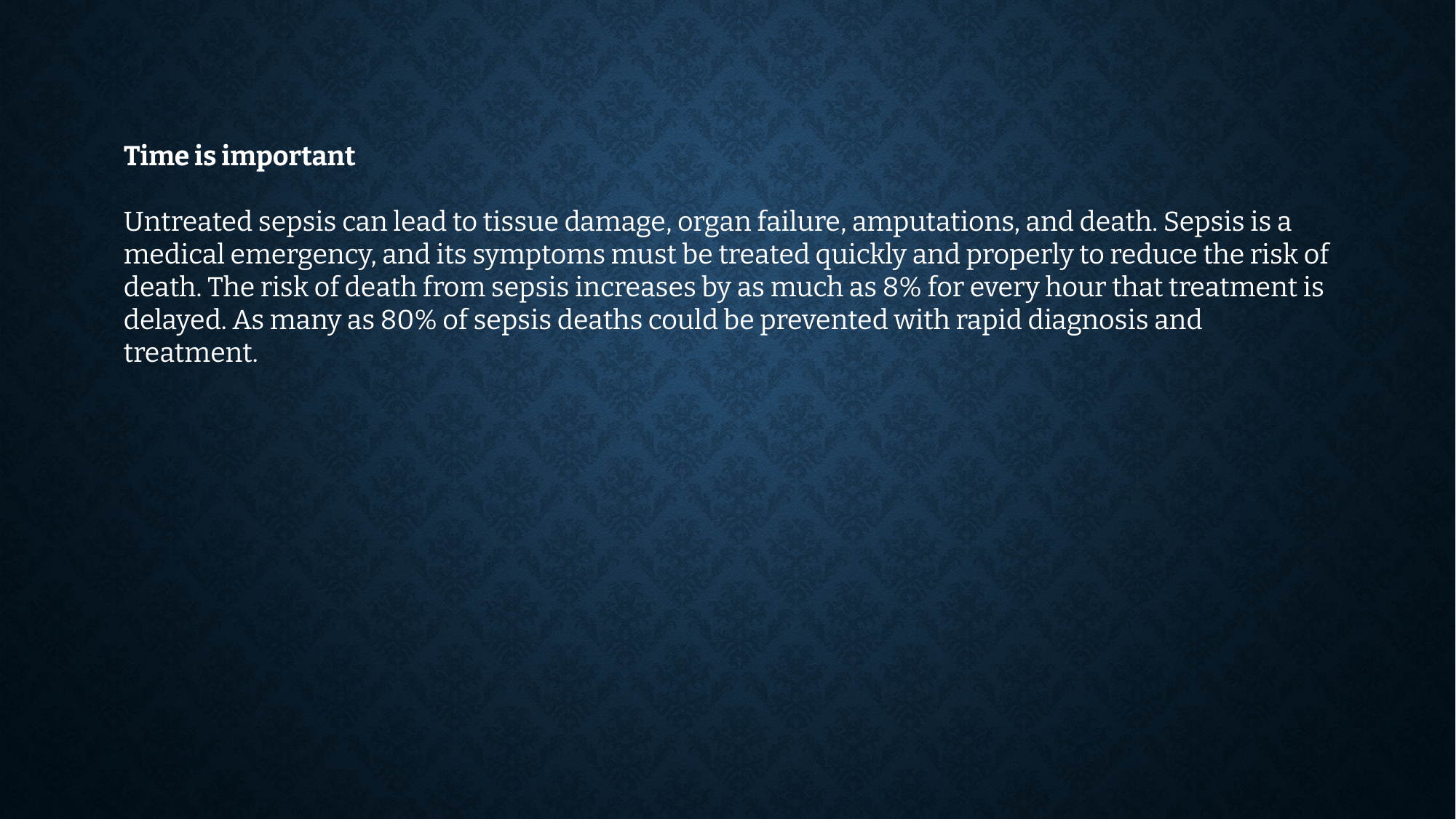

Time is important

Untreated sepsis can lead to tissue damage, organ failure, amputations, and death. Sepsis is a medical emergency, and its symptoms must be treated quickly and properly to reduce the risk of death. The risk of death from sepsis increases by as much as 8% for every hour that treatment is delayed. As many as 80% of sepsis deaths could be prevented with rapid diagnosis and treatment.